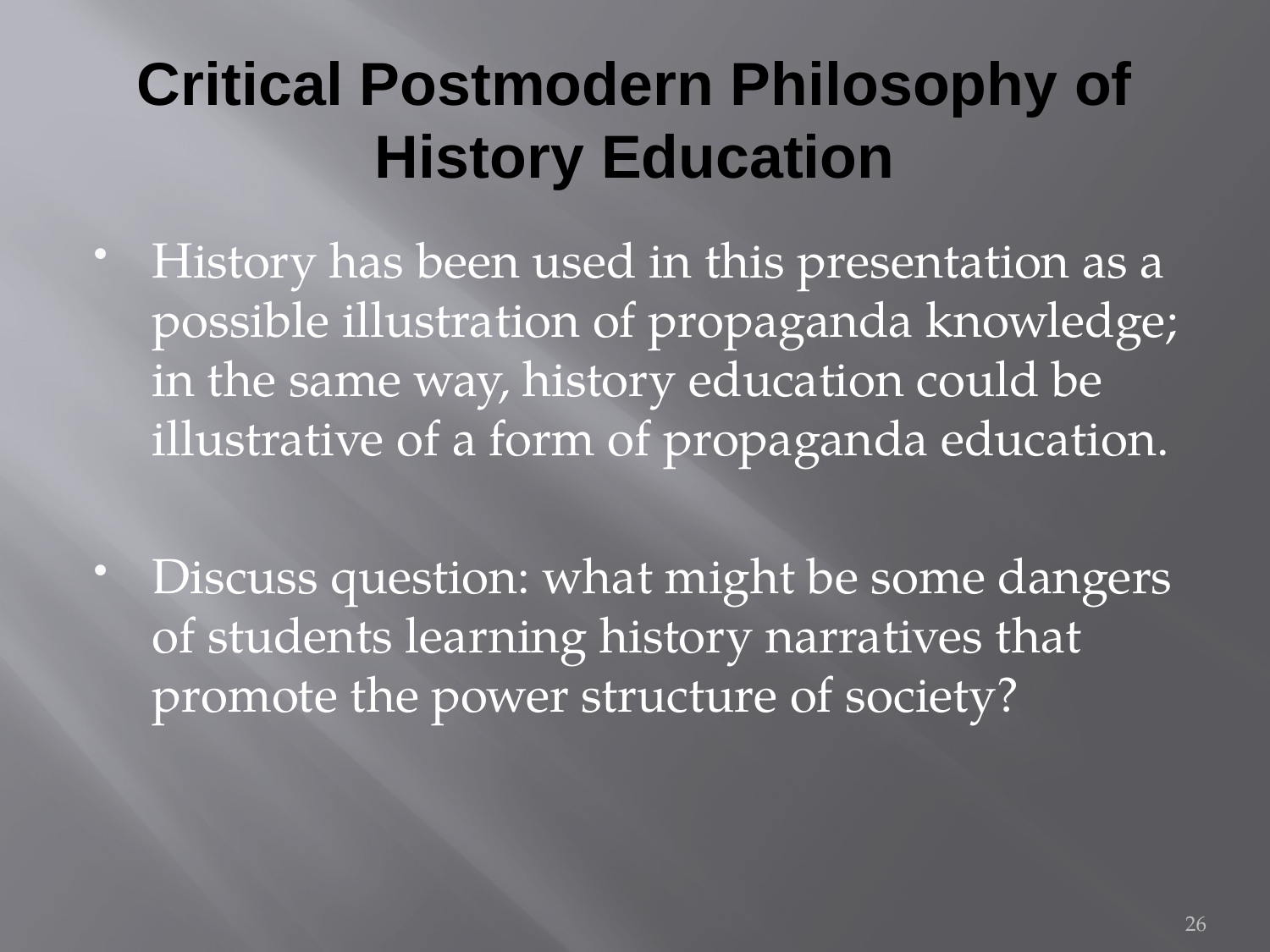

# Critical Postmodern Philosophy of History Education
History has been used in this presentation as a possible illustration of propaganda knowledge; in the same way, history education could be illustrative of a form of propaganda education.

Discuss question: what might be some dangers of students learning history narratives that promote the power structure of society?
26